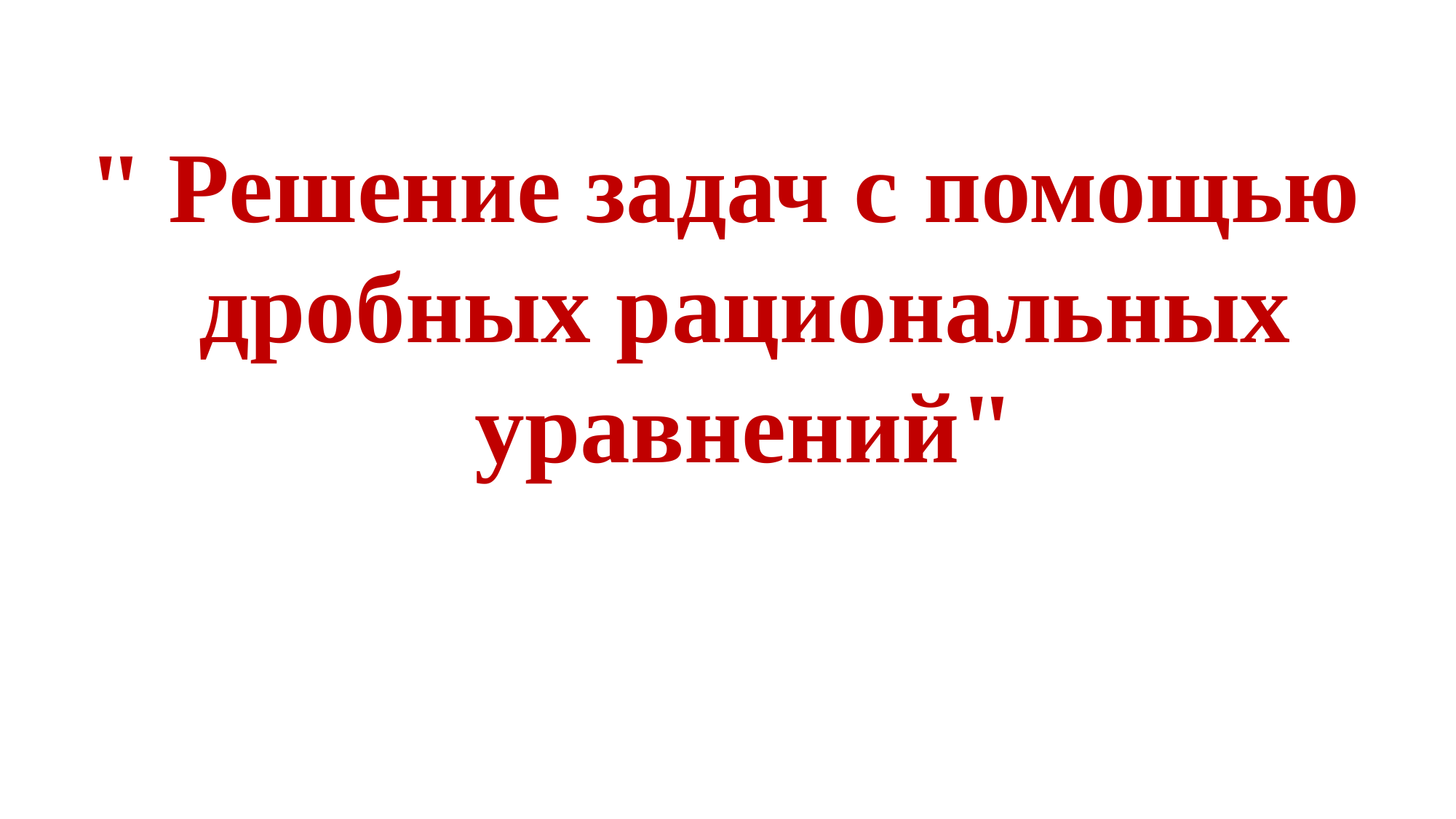

" Решение задач с помощью дробных рациональных уравнений"